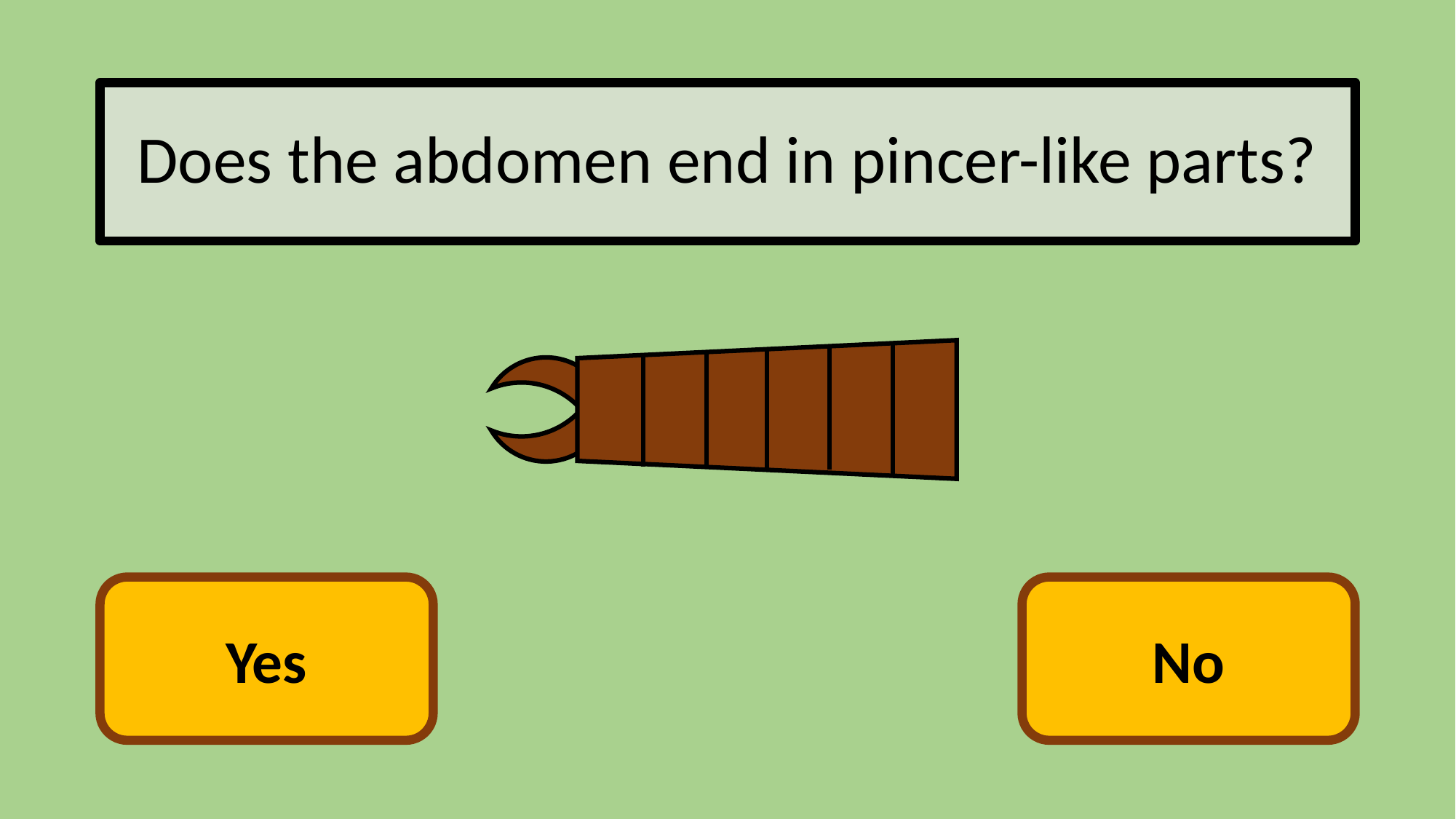

# Does the abdomen end in pincer-like parts?

Yes
No